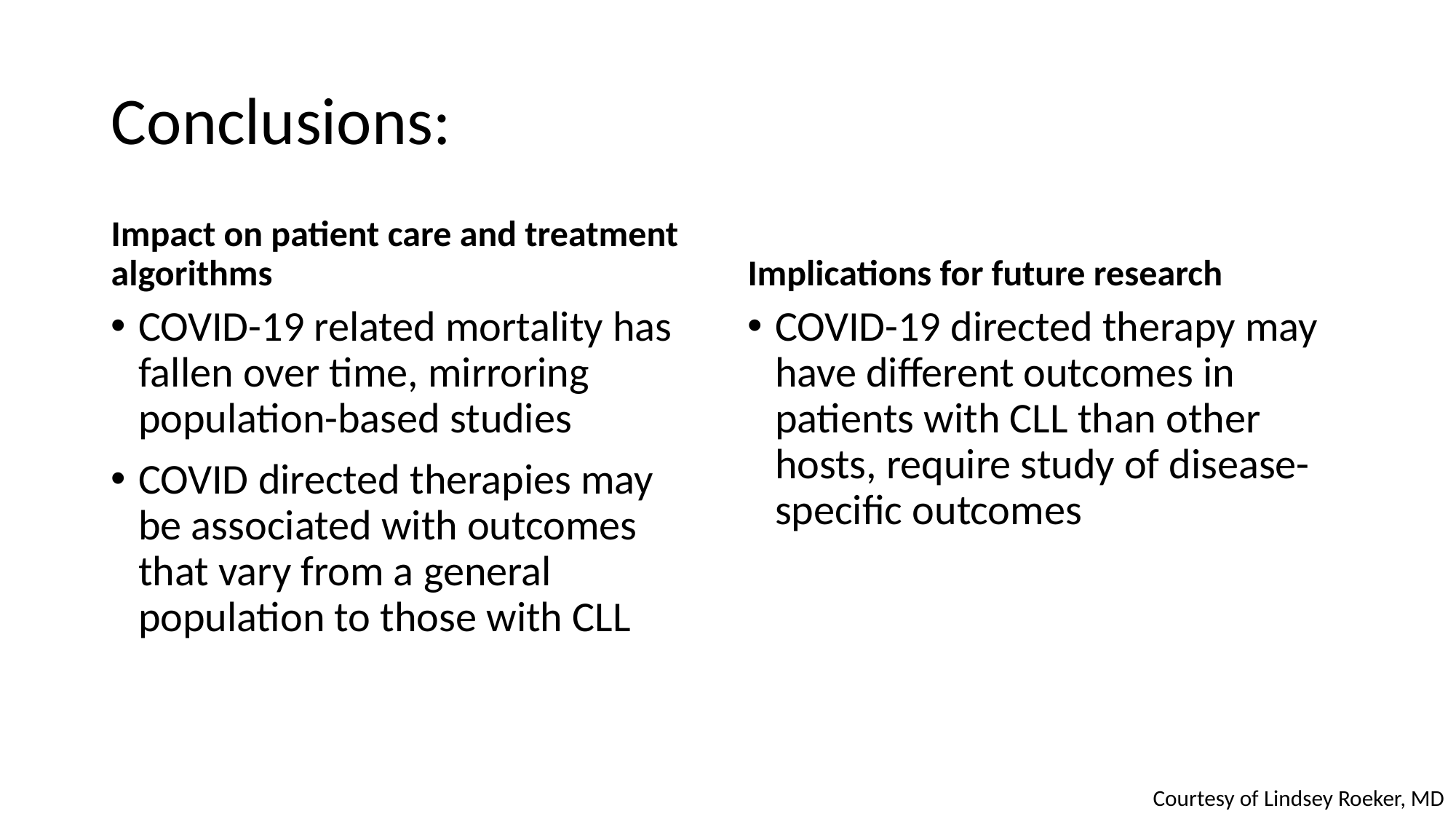

# Conclusions:
Impact on patient care and treatment algorithms
Implications for future research
COVID-19 related mortality has fallen over time, mirroring population-based studies
COVID directed therapies may be associated with outcomes that vary from a general population to those with CLL

COVID-19 directed therapy may have different outcomes in patients with CLL than other hosts, require study of disease-specific outcomes
Courtesy of Lindsey Roeker, MD